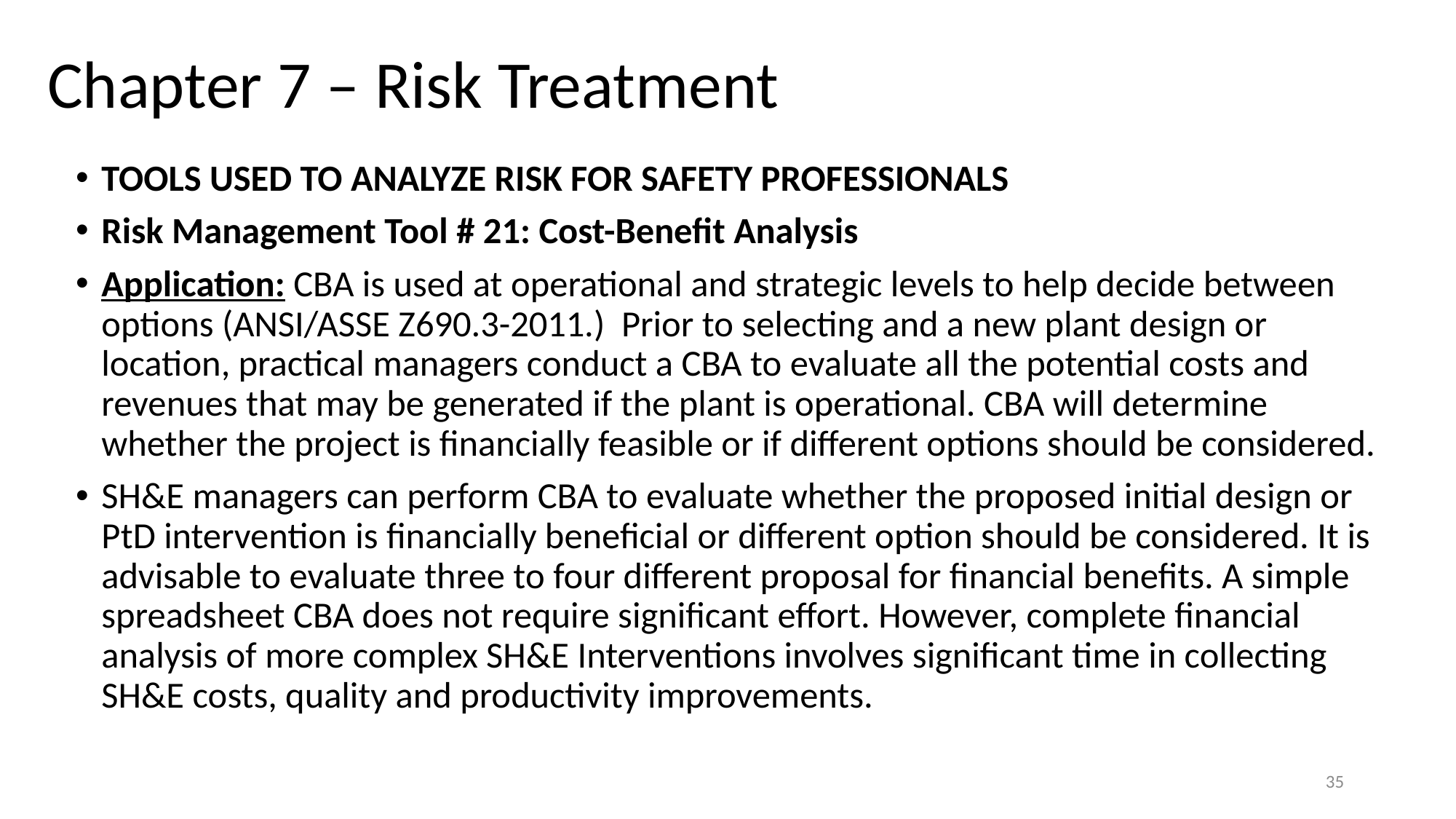

# Chapter 7 – Risk Treatment
TOOLS USED TO ANALYZE RISK FOR SAFETY PROFESSIONALS
Risk Management Tool # 21: Cost-Benefit Analysis
Application: CBA is used at operational and strategic levels to help decide between options (ANSI/ASSE Z690.3-2011.)  Prior to selecting and a new plant design or location, practical managers conduct a CBA to evaluate all the potential costs and revenues that may be generated if the plant is operational. CBA will determine whether the project is financially feasible or if different options should be considered.
SH&E managers can perform CBA to evaluate whether the proposed initial design or PtD intervention is financially beneficial or different option should be considered. It is advisable to evaluate three to four different proposal for financial benefits. A simple spreadsheet CBA does not require significant effort. However, complete financial analysis of more complex SH&E Interventions involves significant time in collecting SH&E costs, quality and productivity improvements.
35